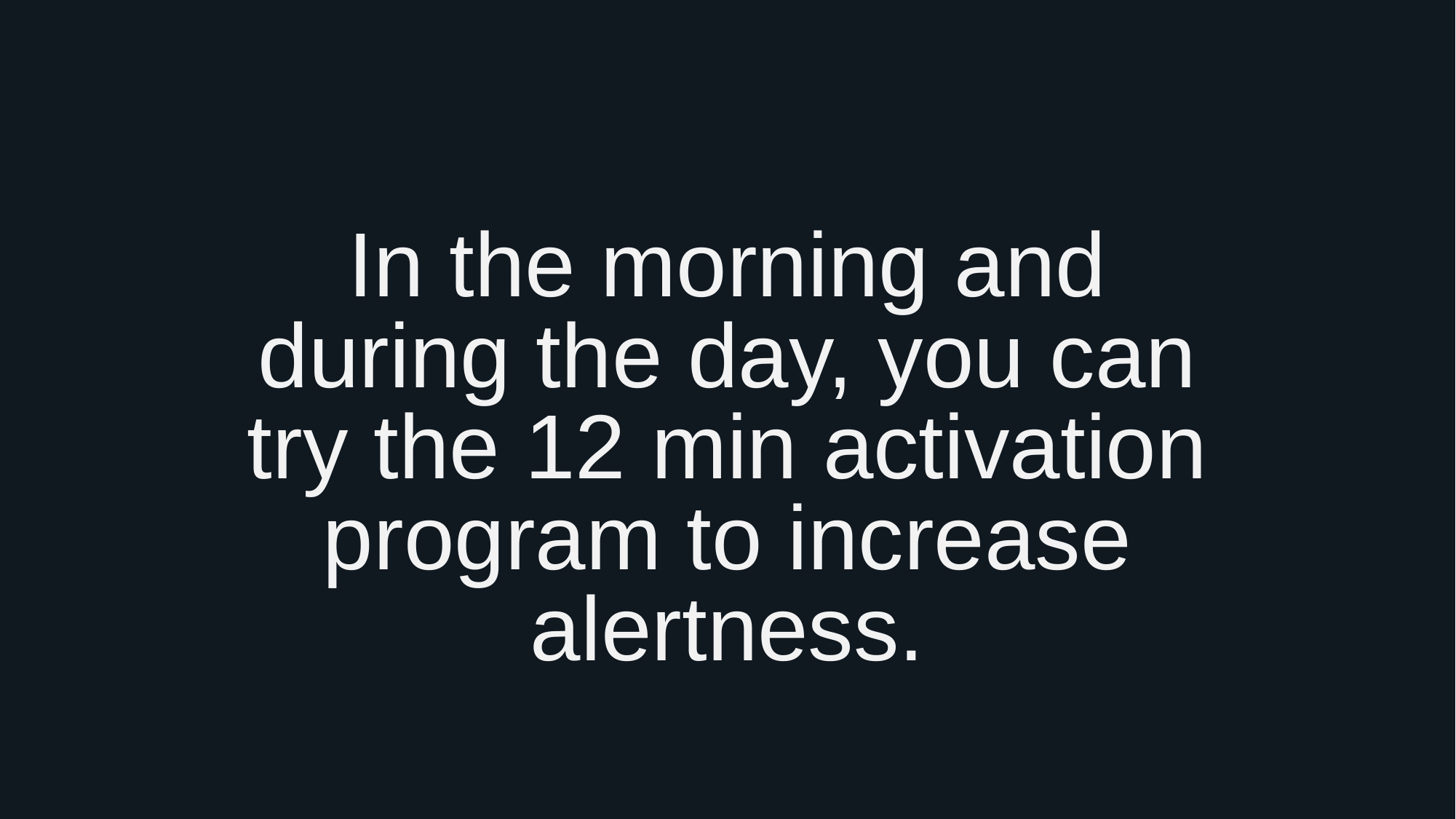

In the morning and during the day, you can try the 12 min activation program to increase alertness.